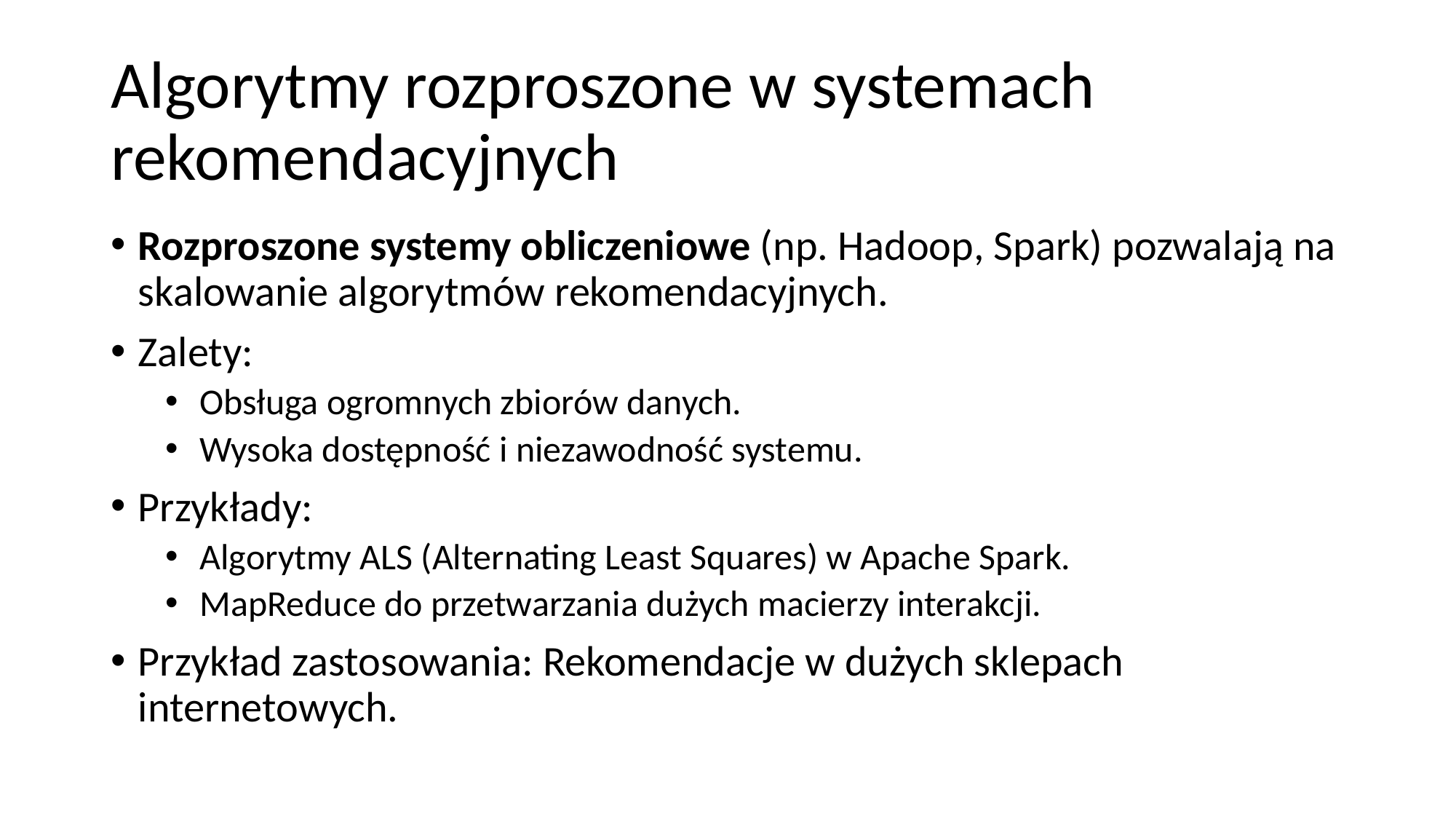

# Algorytmy rozproszone w systemach rekomendacyjnych
Rozproszone systemy obliczeniowe (np. Hadoop, Spark) pozwalają na skalowanie algorytmów rekomendacyjnych.
Zalety:
Obsługa ogromnych zbiorów danych.
Wysoka dostępność i niezawodność systemu.
Przykłady:
Algorytmy ALS (Alternating Least Squares) w Apache Spark.
MapReduce do przetwarzania dużych macierzy interakcji.
Przykład zastosowania: Rekomendacje w dużych sklepach internetowych.